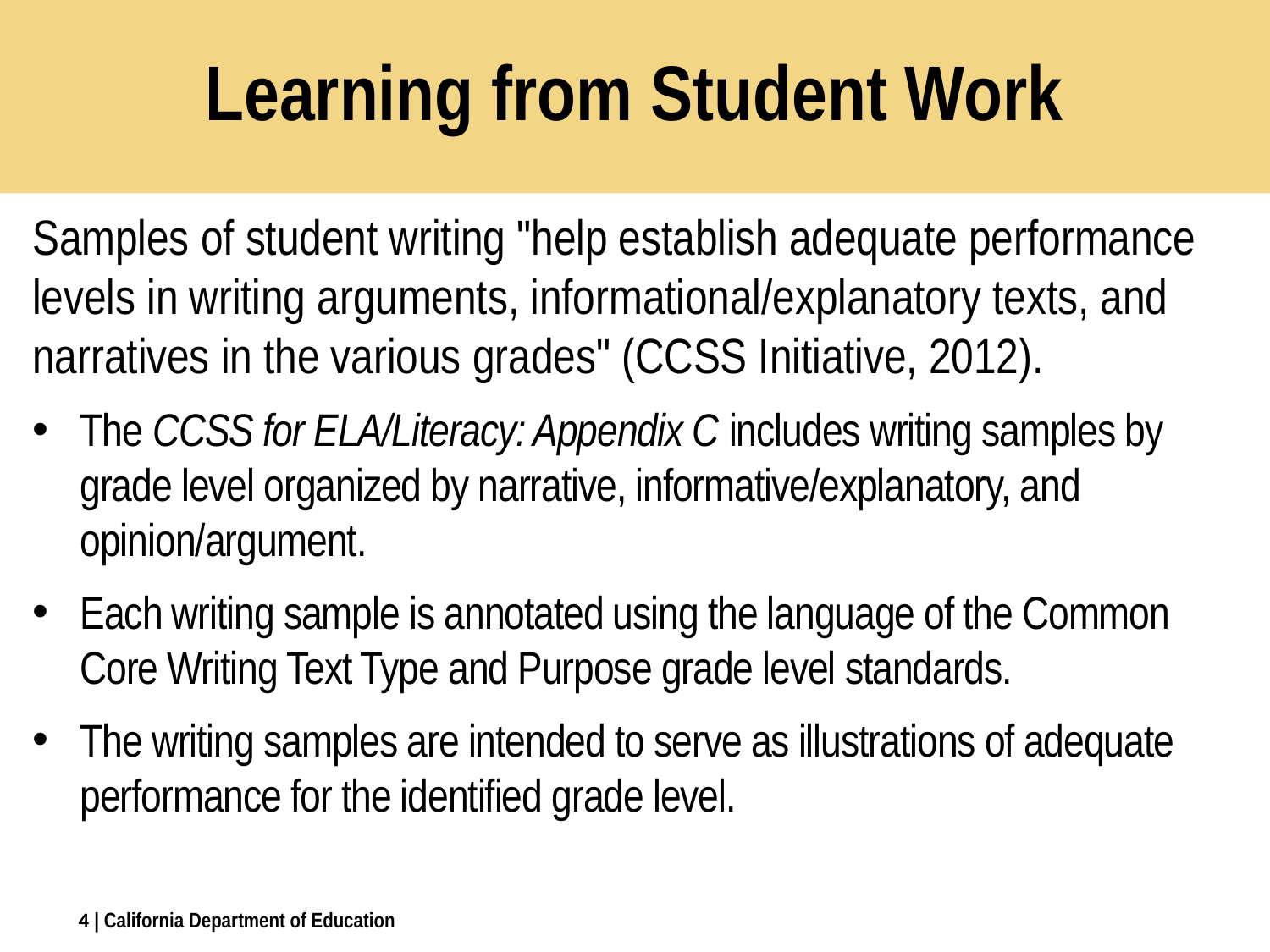

# Learning from Student Work
Samples of student writing "help establish adequate performance levels in writing arguments, informational/explanatory texts, and narratives in the various grades" (CCSS Initiative, 2012).
The CCSS for ELA/Literacy: Appendix C includes writing samples by grade level organized by narrative, informative/explanatory, and opinion/argument.
Each writing sample is annotated using the language of the Common Core Writing Text Type and Purpose grade level standards.
The writing samples are intended to serve as illustrations of adequate performance for the identified grade level.
4
| California Department of Education